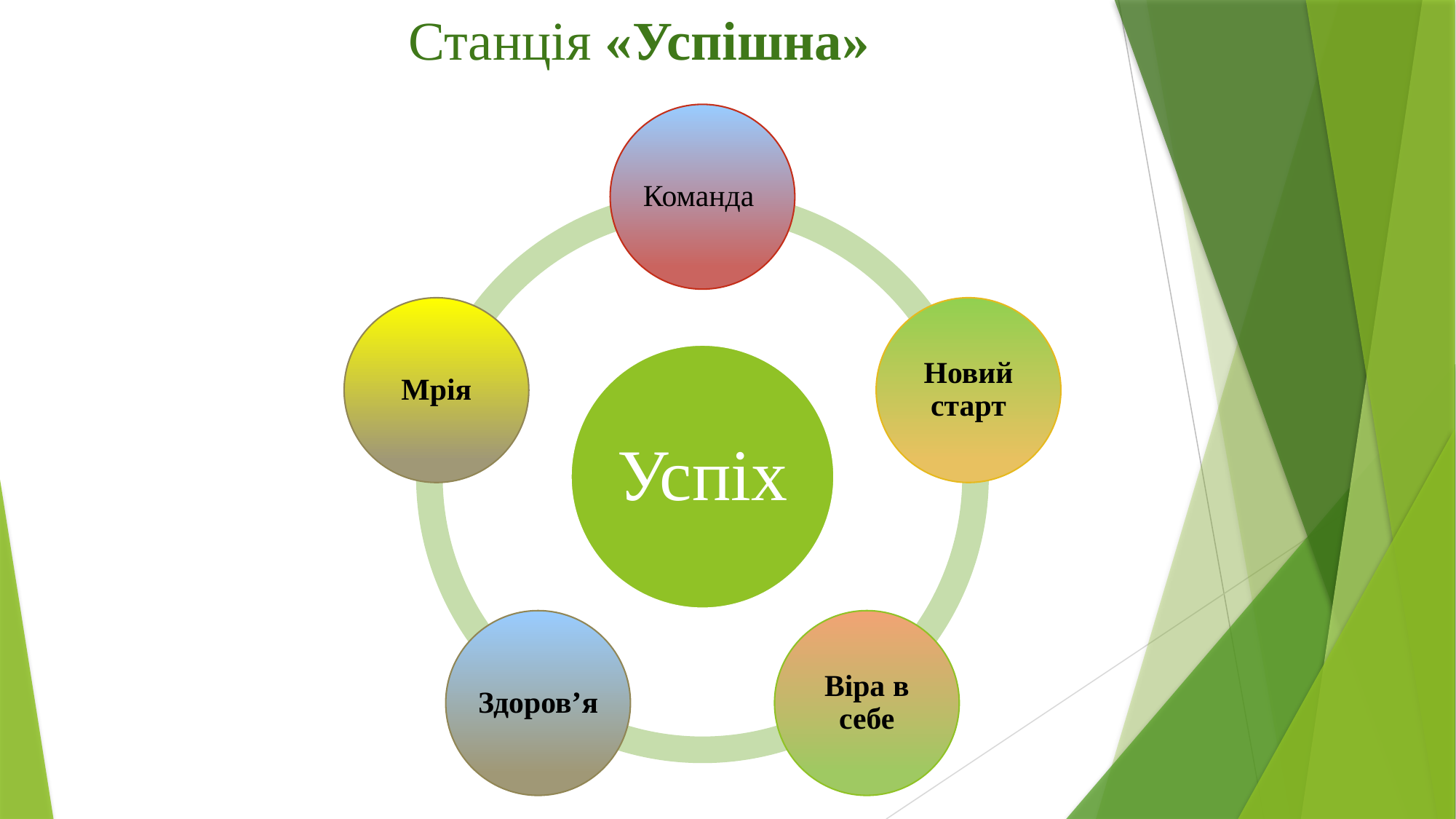

# Станція «Успішна»
Успіх
Команда
Новий старт
Віра в себе
Здоров’я
Мрія